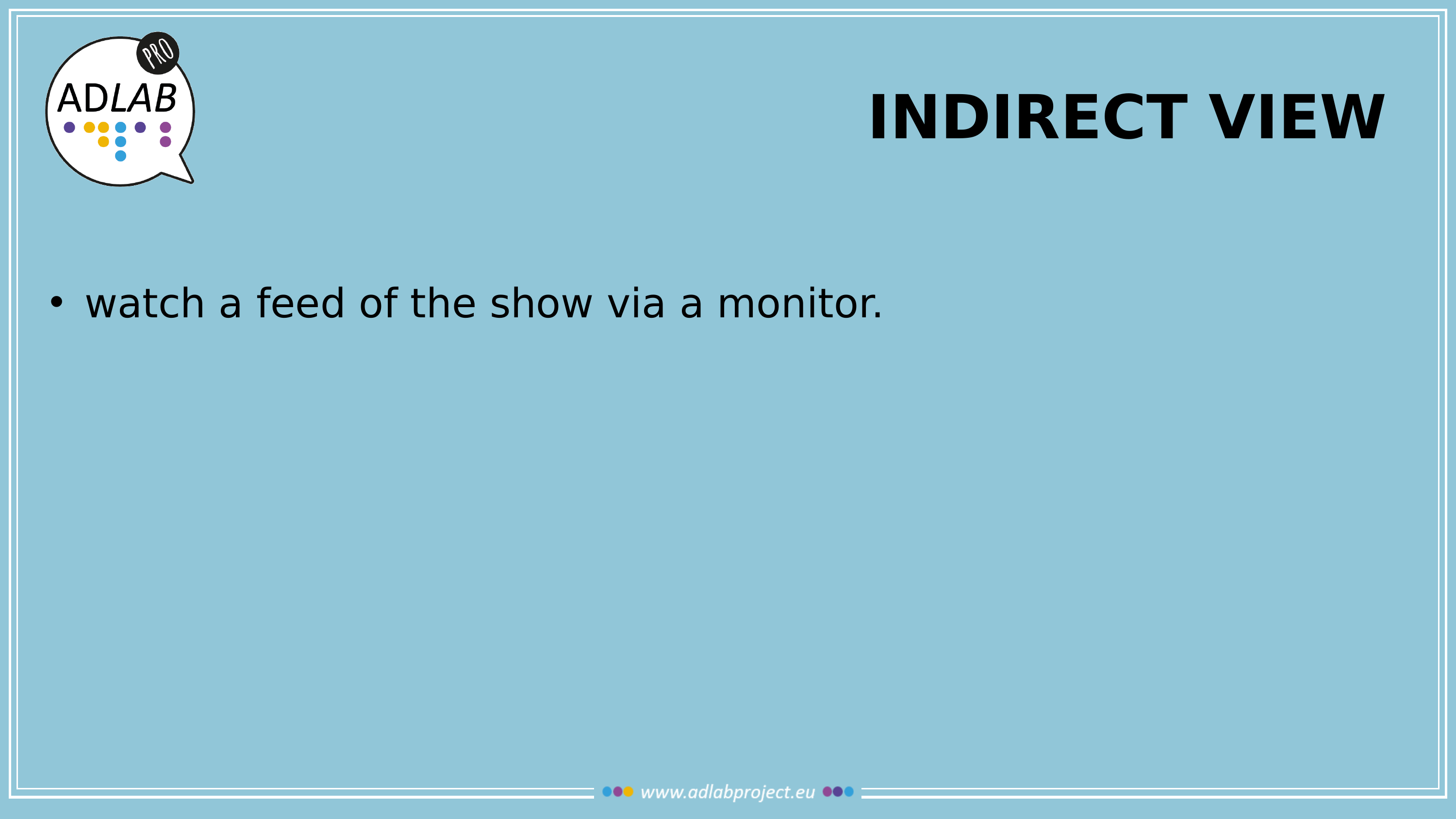

# Indirect view
 watch a feed of the show via a monitor.